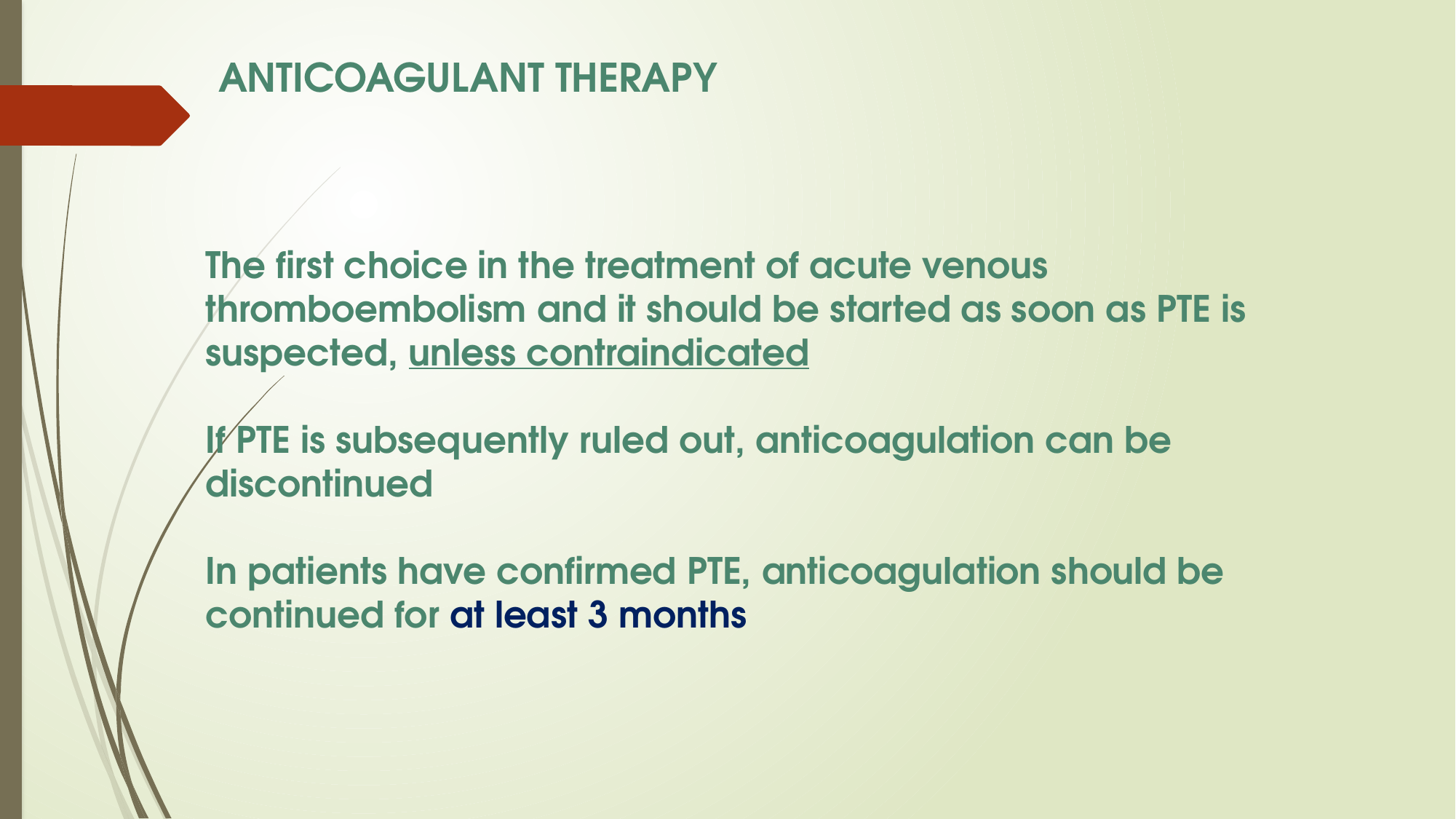

# ANTICOAGULANT THERAPY
The first choice in the treatment of acute venous thromboembolism and it should be started as soon as PTE is suspected, unless contraindicated

If PTE is subsequently ruled out, anticoagulation can be discontinued

In patients have confirmed PTE, anticoagulation should be continued for at least 3 months